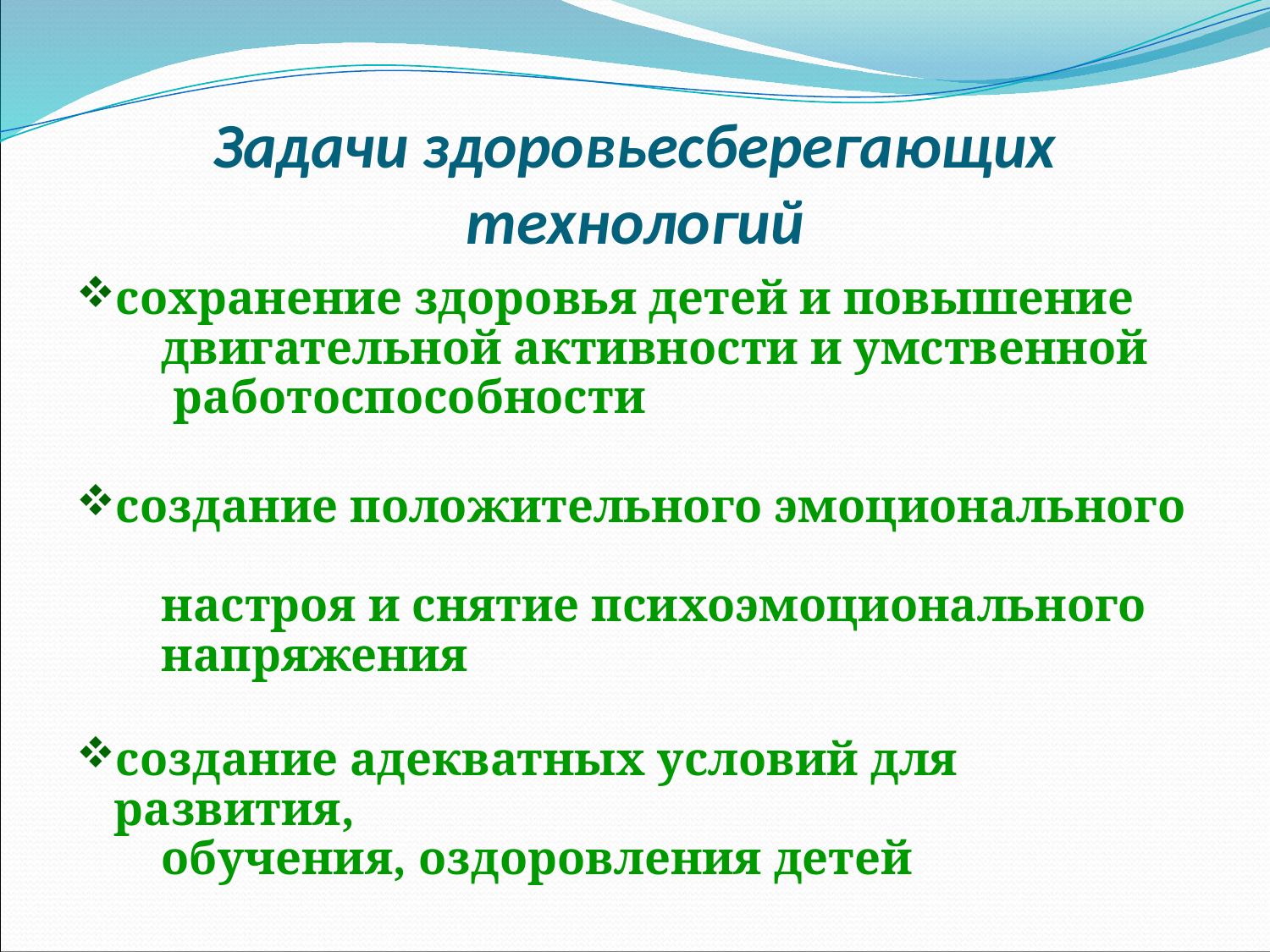

# Задачи здоровьесберегающих технологий
сохранение здоровья детей и повышение
    двигательной активности и умственной
     работоспособности
создание положительного эмоционального
    настроя и снятие психоэмоционального
    напряжения
создание адекватных условий для развития,
    обучения, оздоровления детей